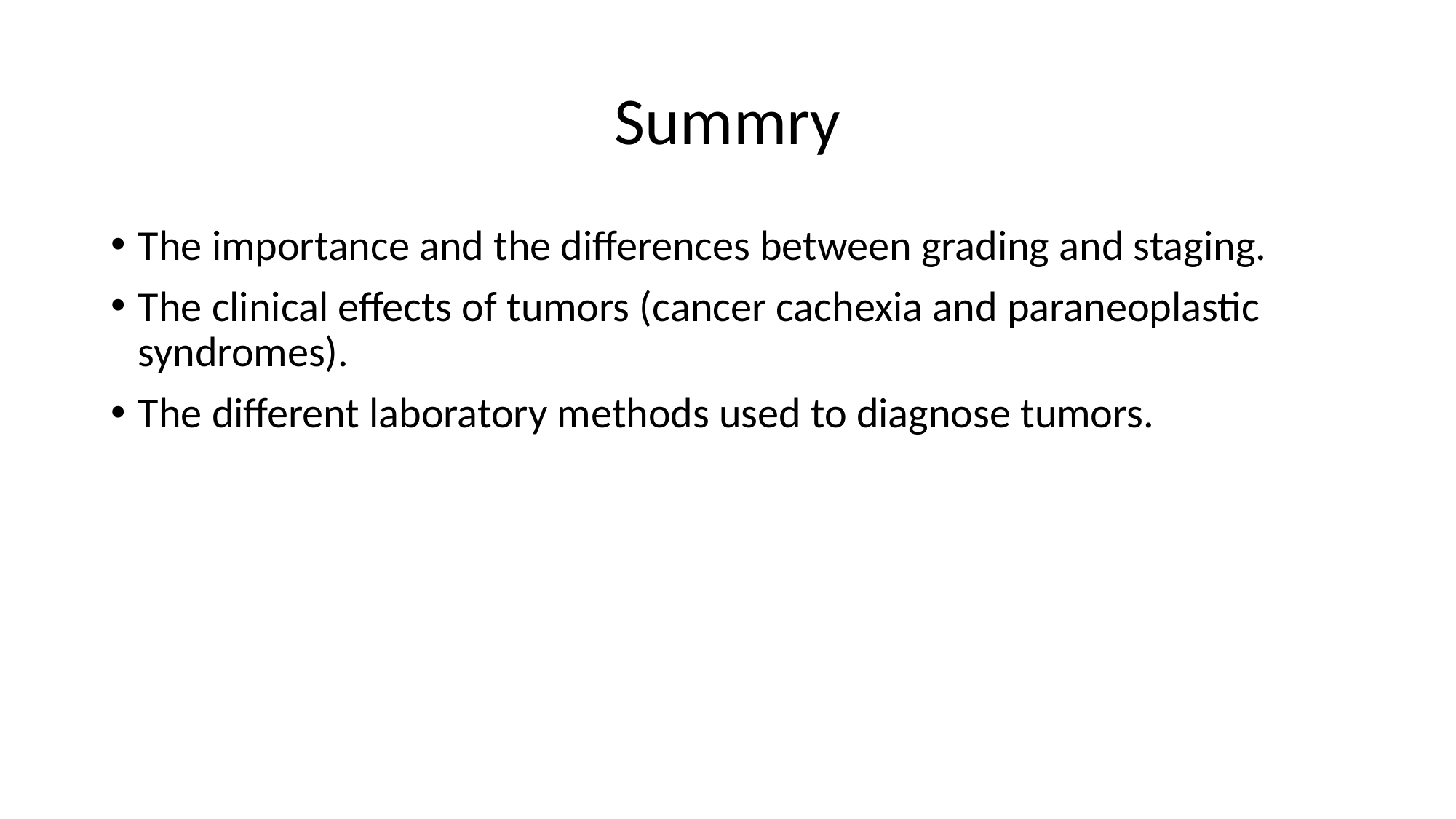

# Summry
The importance and the differences between grading and staging.
The clinical effects of tumors (cancer cachexia and paraneoplastic syndromes).
The different laboratory methods used to diagnose tumors.